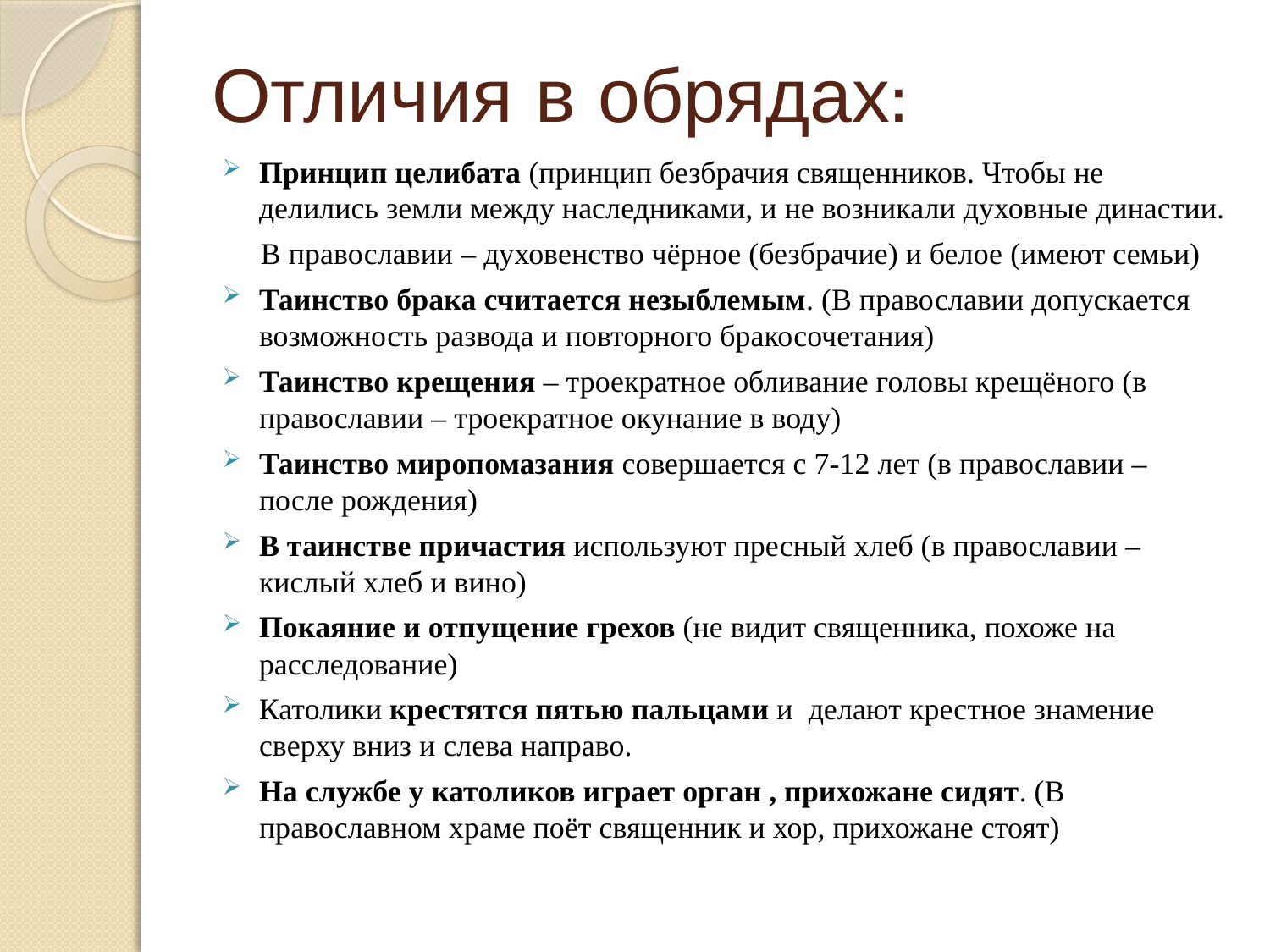

# Отличия в обрядах:
Принцип целибата (принцип безбрачия священников. Чтобы не делились земли между наследниками, и не возникали духовные династии.
     В православии – духовенство чёрное (безбрачие) и белое (имеют семьи)
Таинство брака считается незыблемым. (В православии допускается возможность развода и повторного бракосочетания)
Таинство крещения – троекратное обливание головы крещёного (в православии – троекратное окунание в воду)
Таинство миропомазания совершается с 7-12 лет (в православии – после рождения)
В таинстве причастия используют пресный хлеб (в православии – кислый хлеб и вино)
Покаяние и отпущение грехов (не видит священника, похоже на расследование)
Католики крестятся пятью пальцами и  делают крестное знамение сверху вниз и слева направо.
На службе у католиков играет орган , прихожане сидят. (В православном храме поёт священник и хор, прихожане стоят)